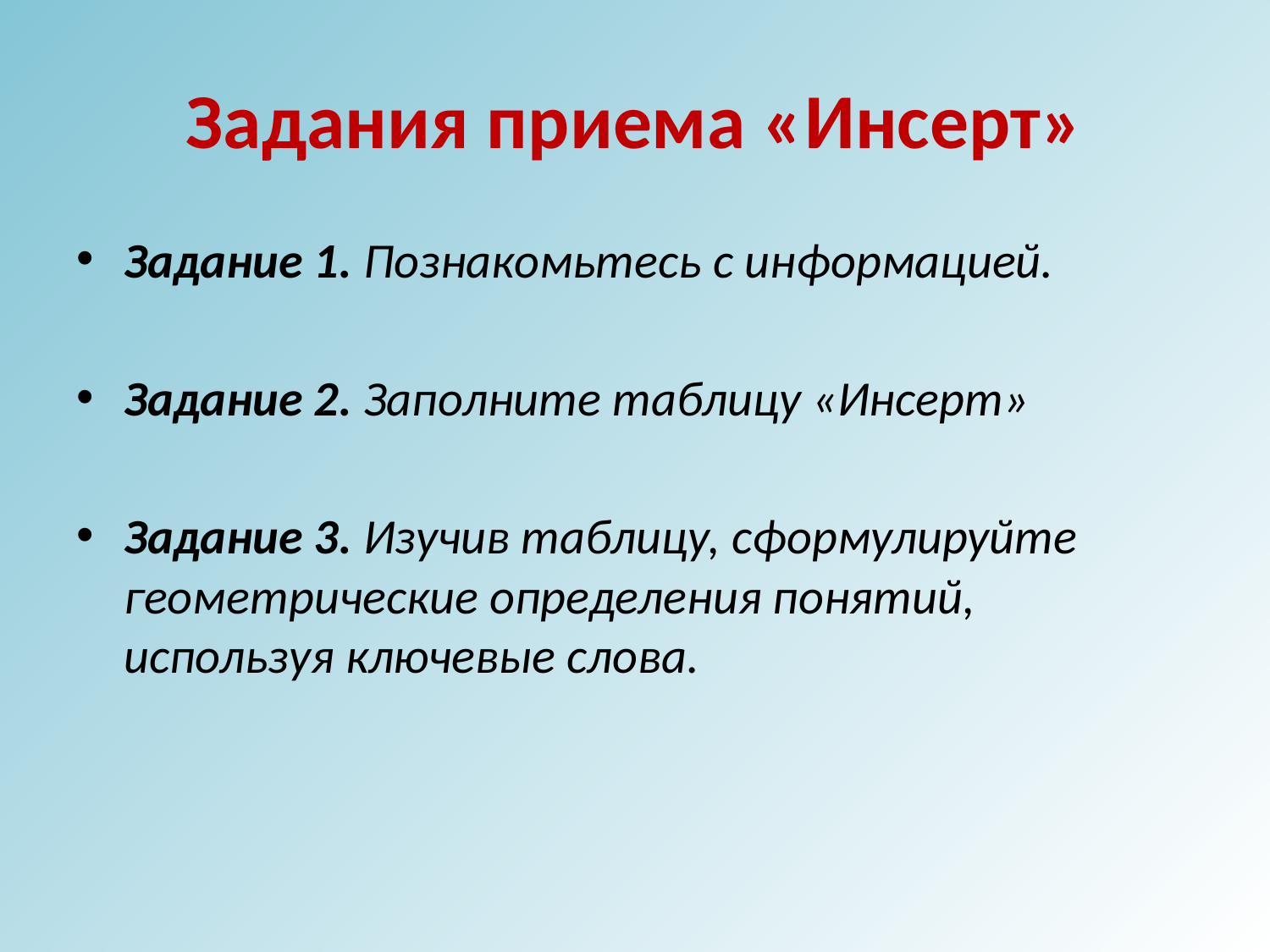

# Задания приема «Инсерт»
Задание 1. Познакомьтесь с информацией.

Задание 2. Заполните таблицу «Инсерт»

Задание 3. Изучив таблицу, сформулируйте геометрические определения понятий, используя ключевые слова.